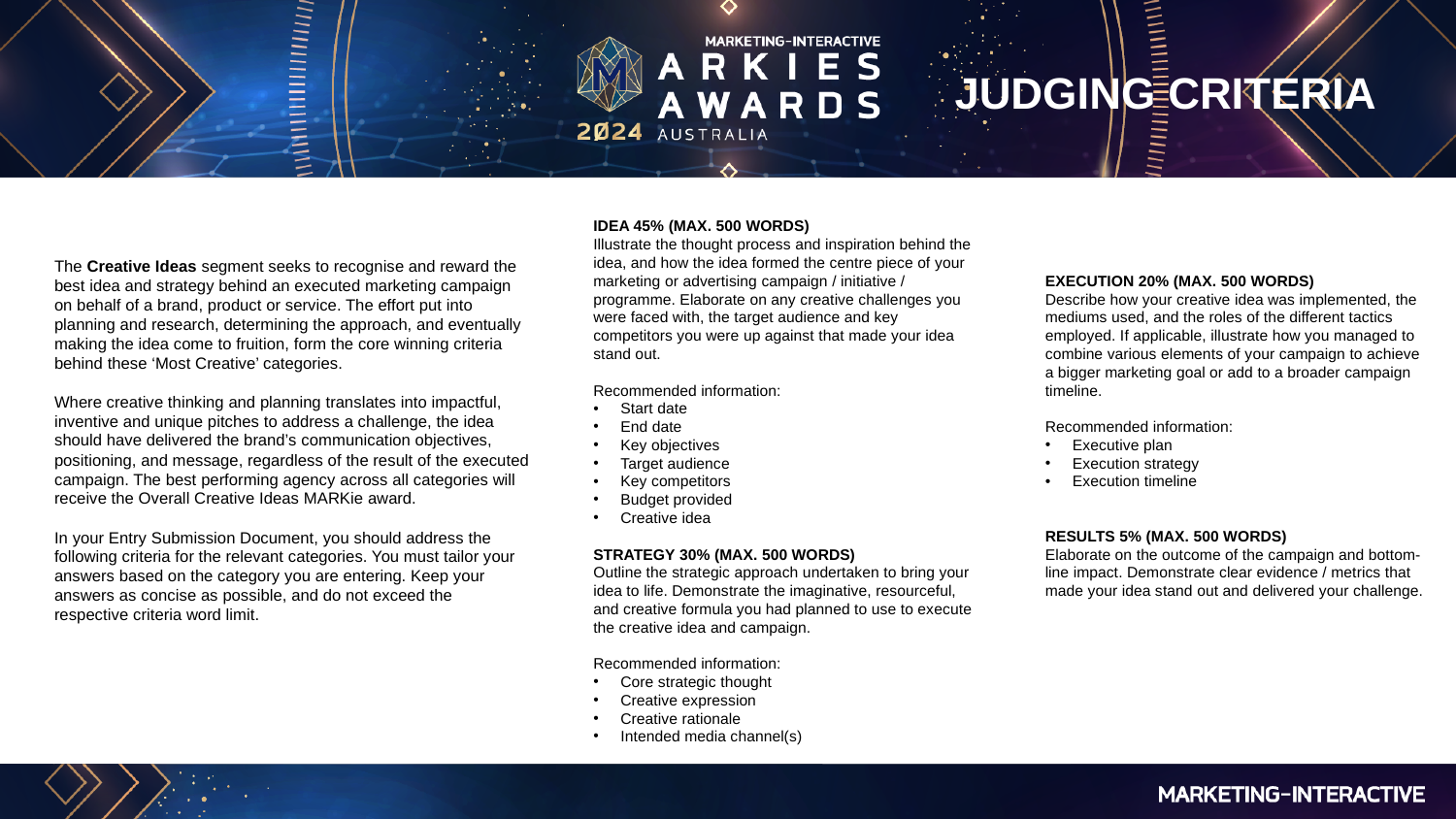

JUDGING CRITERIA
IDEA 45% (MAX. 500 WORDS)
Illustrate the thought process and inspiration behind the idea, and how the idea formed the centre piece of your marketing or advertising campaign / initiative / programme. Elaborate on any creative challenges you were faced with, the target audience and key competitors you were up against that made your idea stand out.
Recommended information:
Start date
End date
Key objectives
Target audience
Key competitors
Budget provided
Creative idea

STRATEGY 30% (MAX. 500 WORDS)
Outline the strategic approach undertaken to bring your idea to life. Demonstrate the imaginative, resourceful, and creative formula you had planned to use to execute the creative idea and campaign.

Recommended information:
Core strategic thought
Creative expression
Creative rationale
Intended media channel(s)

EXECUTION 20% (MAX. 500 WORDS)
Describe how your creative idea was implemented, the mediums used, and the roles of the different tactics employed. If applicable, illustrate how you managed to combine various elements of your campaign to achieve a bigger marketing goal or add to a broader campaign timeline.
Recommended information:
Executive plan
Execution strategy
Execution timeline

RESULTS 5% (MAX. 500 WORDS) 
Elaborate on the outcome of the campaign and bottom-line impact. Demonstrate clear evidence / metrics that made your idea stand out and delivered your challenge.
The Creative Ideas segment seeks to recognise and reward the best idea and strategy behind an executed marketing campaign on behalf of a brand, product or service. The effort put into planning and research, determining the approach, and eventually making the idea come to fruition, form the core winning criteria behind these ‘Most Creative’ categories.

Where creative thinking and planning translates into impactful, inventive and unique pitches to address a challenge, the idea should have delivered the brand’s communication objectives, positioning, and message, regardless of the result of the executed campaign. The best performing agency across all categories will receive the Overall Creative Ideas MARKie award.

In your Entry Submission Document, you should address the following criteria for the relevant categories. You must tailor your answers based on the category you are entering. Keep your answers as concise as possible, and do not exceed the respective criteria word limit.